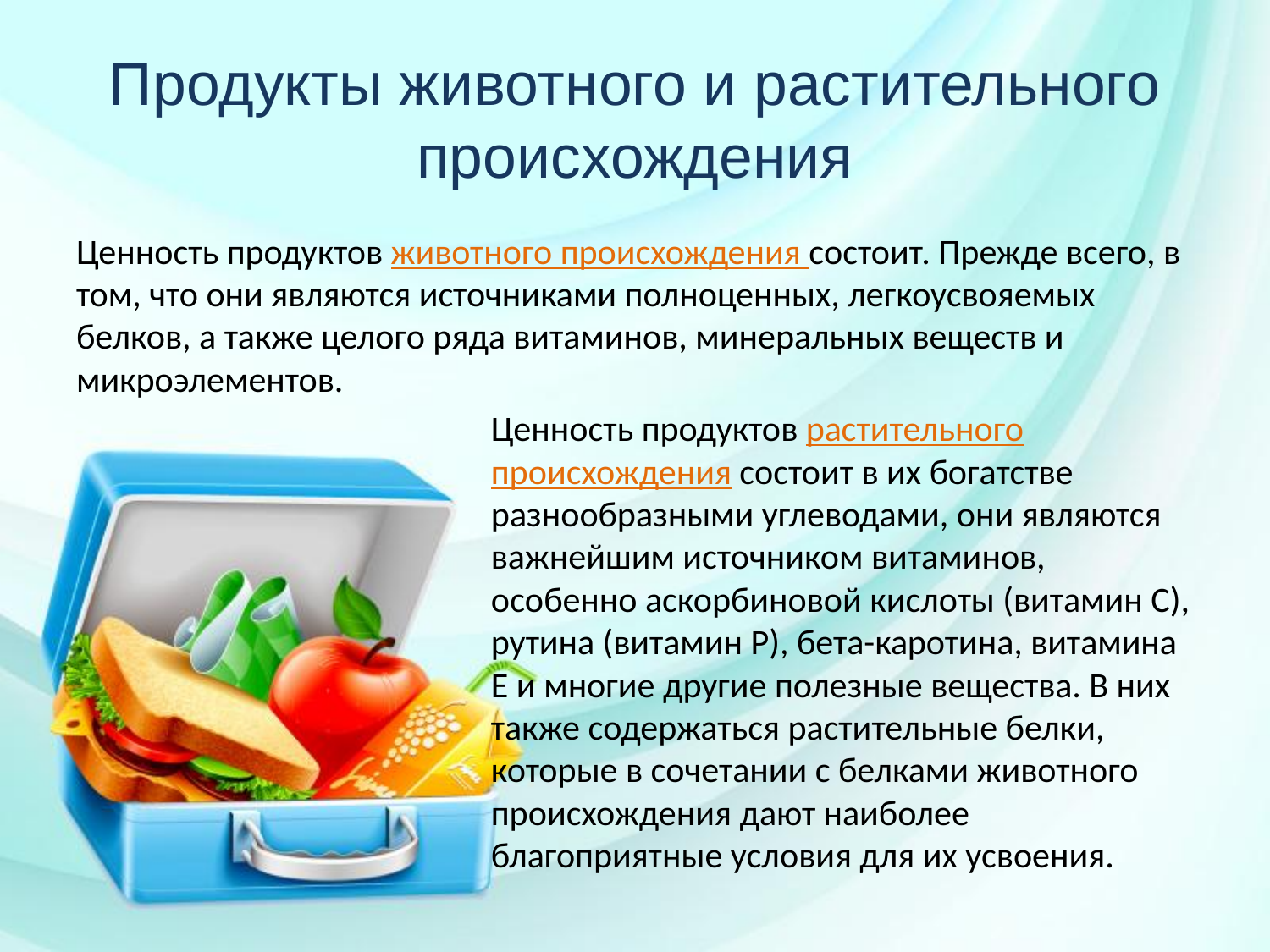

# Продукты животного и растительного происхождения
Ценность продуктов животного происхождения состоит. Прежде всего, в том, что они являются источниками полноценных, легкоусвояемых белков, а также целого ряда витаминов, минеральных веществ и микроэлементов.
Ценность продуктов растительного происхождения состоит в их богатстве разнообразными углеводами, они являются важнейшим источником витаминов, особенно аскорбиновой кислоты (витамин С), рутина (витамин Р), бета-каротина, витамина Е и многие другие полезные вещества. В них также содержаться растительные белки, которые в сочетании с белками животного происхождения дают наиболее благоприятные условия для их усвоения.